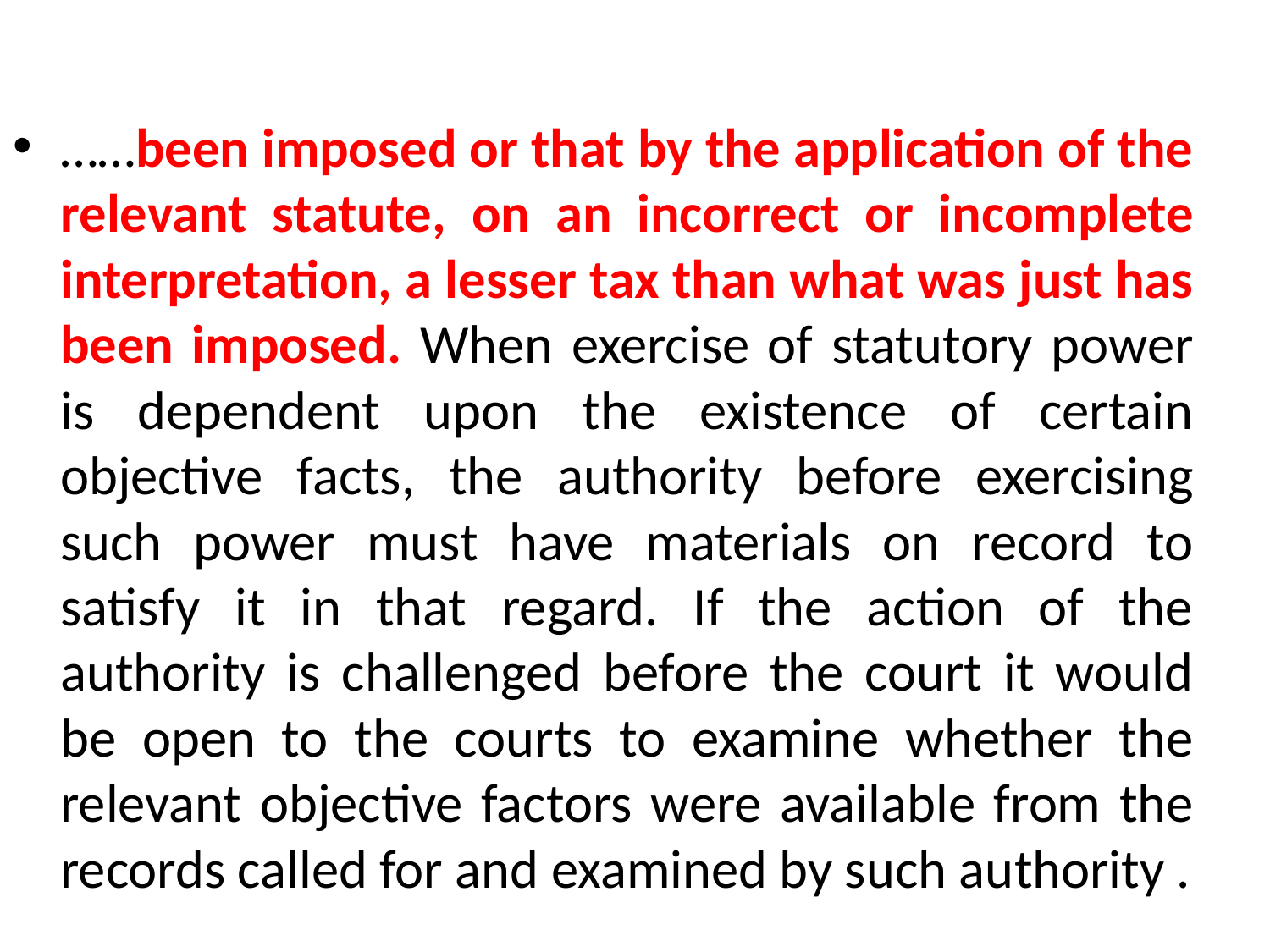

#
……been imposed or that by the application of the relevant statute, on an incorrect or incomplete interpretation, a lesser tax than what was just has been imposed. When exercise of statutory power is dependent upon the existence of certain objective facts, the authority before exercising such power must have materials on record to satisfy it in that regard. If the action of the authority is challenged before the court it would be open to the courts to examine whether the relevant objective factors were available from the records called for and examined by such authority .